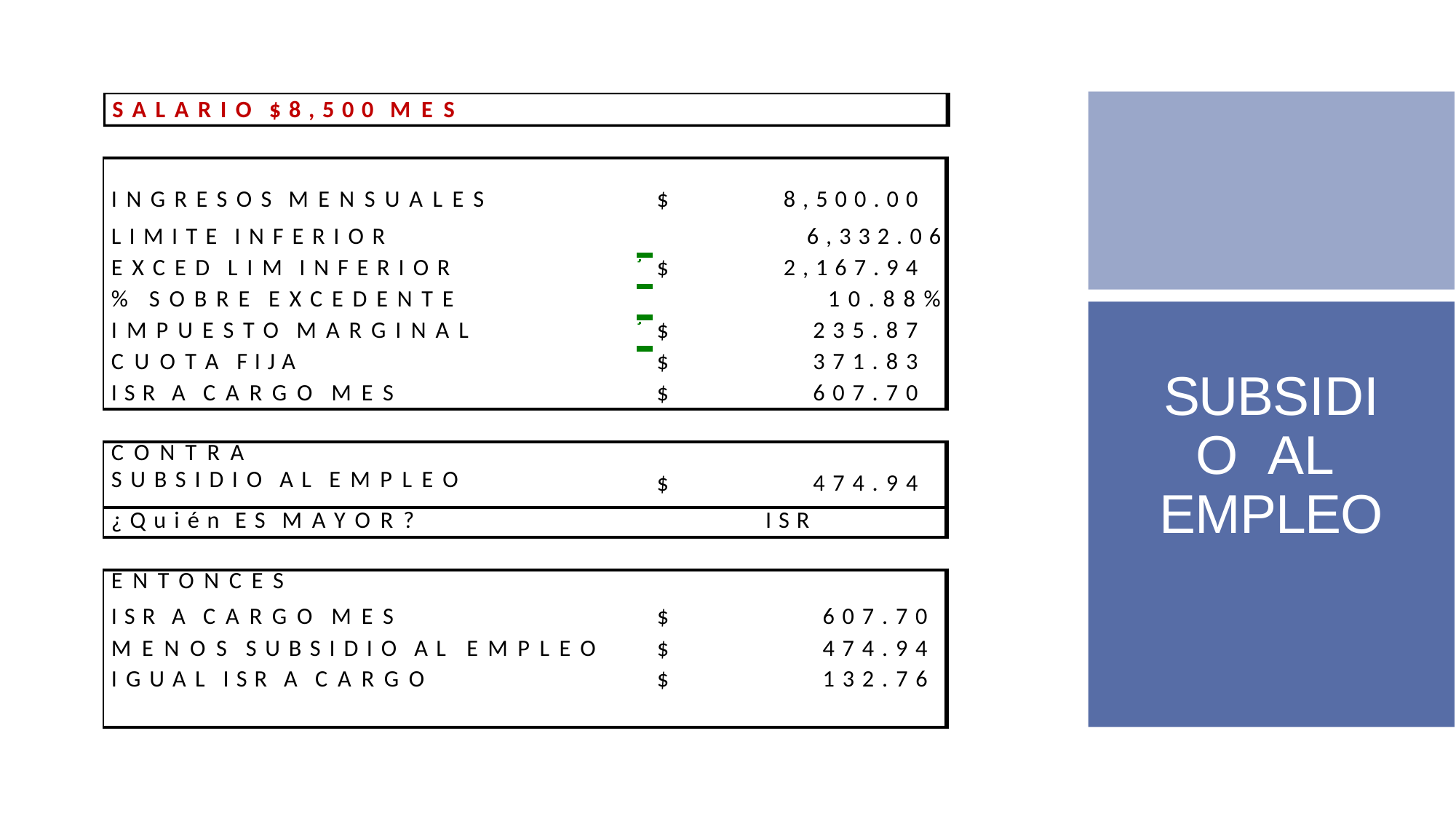

SALARIO $8,500 MES

| INGRESOS MENSUALES |  | $ | 8,500.00 |
| --- | --- | --- | --- |
| LIMITE INFERIOR |  |  | 6,332.06 |
| EXCED LIM INFERIOR |  | $ | 2,167.94 |
| % SOBRE EXCEDENTE |  |  | 10.88% |
| IMPUESTO MARGINAL |  | $ | 235.87 |
| CUOTA FIJA |  | $ | 371.83 |
| ISR A CARGO MES |  | $ | 607.70 |
|  |  |  |  |
| CONTRA SUBSIDIO AL EMPLEO |  | $ | 474.94 |
| ¿Quién ES MAYOR? |  |  | ISR |

SUBSIDIO  AL  EMPLEO
| ENTONCES |  |  |  |
| --- | --- | --- | --- |
| ISR A CARGO MES |  | $ | 607.70 |
| MENOS SUBSIDIO AL | EMPLEO | $ | 474.94 |
| IGUAL ISR A CARGO |  | $ | 132.76 |